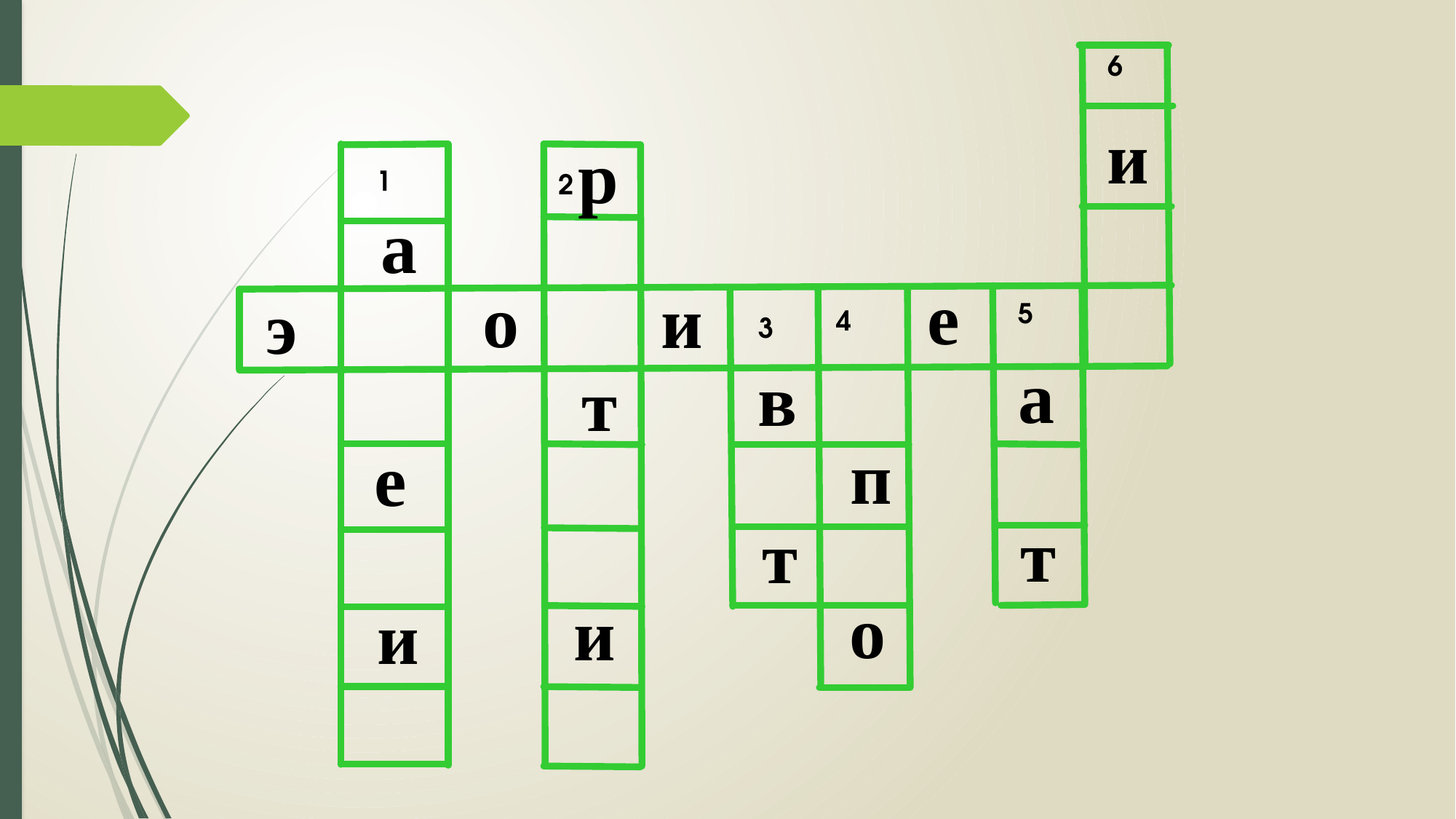

6
и
р
а
е
о
и
э
а
в
т
п
е
т
т
о
и
и
1
2
5
4
3